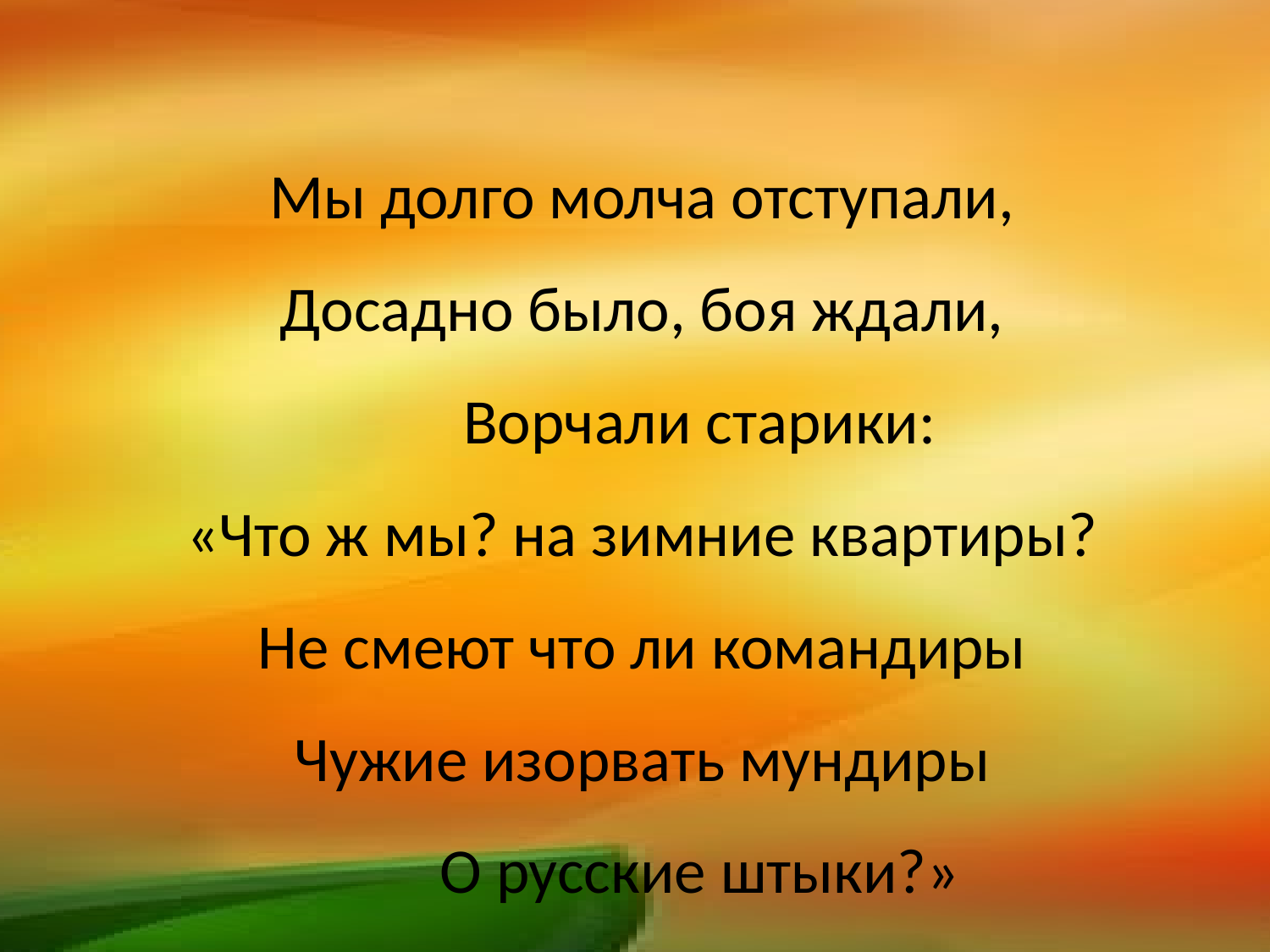

Мы долго молча отступали,
Досадно было, боя ждали,
        Ворчали старики:
«Что ж мы? на зимние квартиры?
Не смеют что ли командиры
Чужие изорвать мундиры
        О русские штыки?»